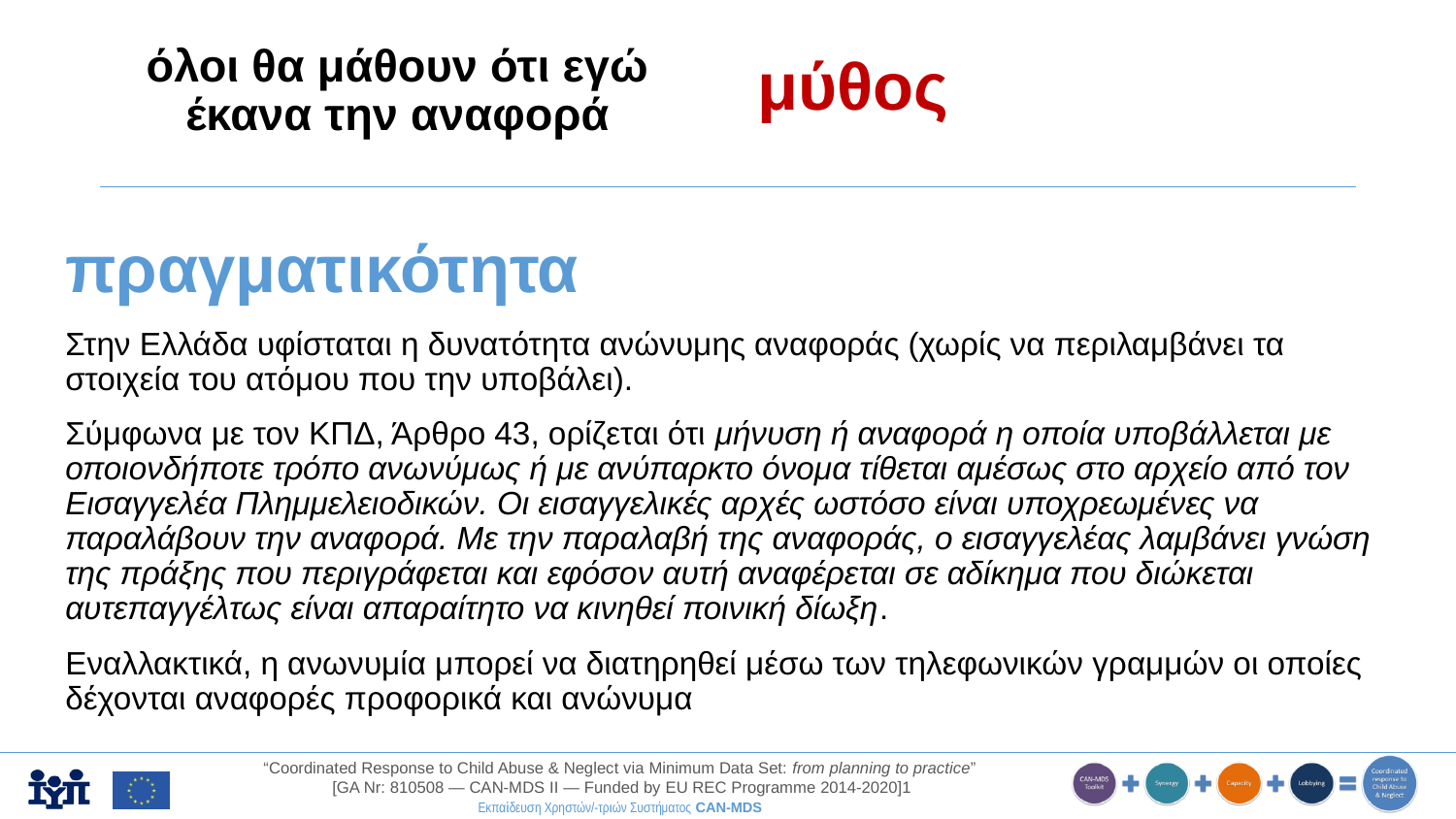

όλοι θα μάθουν ότι εγώ έκανα την αναφορά
μύθος
πραγματικότητα
Στην Ελλάδα υφίσταται η δυνατότητα ανώνυμης αναφοράς (χωρίς να περιλαμβάνει τα στοιχεία του ατόμου που την υποβάλει).
Σύμφωνα με τον ΚΠΔ, Άρθρο 43, ορίζεται ότι μήνυση ή αναφορά η οποία υποβάλλεται με οποιονδήποτε τρόπο ανωνύμως ή με ανύπαρκτο όνομα τίθεται αμέσως στο αρχείο από τον Εισαγγελέα Πλημμελειοδικών. Οι εισαγγελικές αρχές ωστόσο είναι υποχρεωμένες να παραλάβουν την αναφορά. Με την παραλαβή της αναφοράς, ο εισαγγελέας λαμβάνει γνώση της πράξης που περιγράφεται και εφόσον αυτή αναφέρεται σε αδίκημα που διώκεται αυτεπαγγέλτως είναι απαραίτητο να κινηθεί ποινική δίωξη.
Εναλλακτικά, η ανωνυμία μπορεί να διατηρηθεί μέσω των τηλεφωνικών γραμμών οι οποίες δέχονται αναφορές προφορικά και ανώνυμα